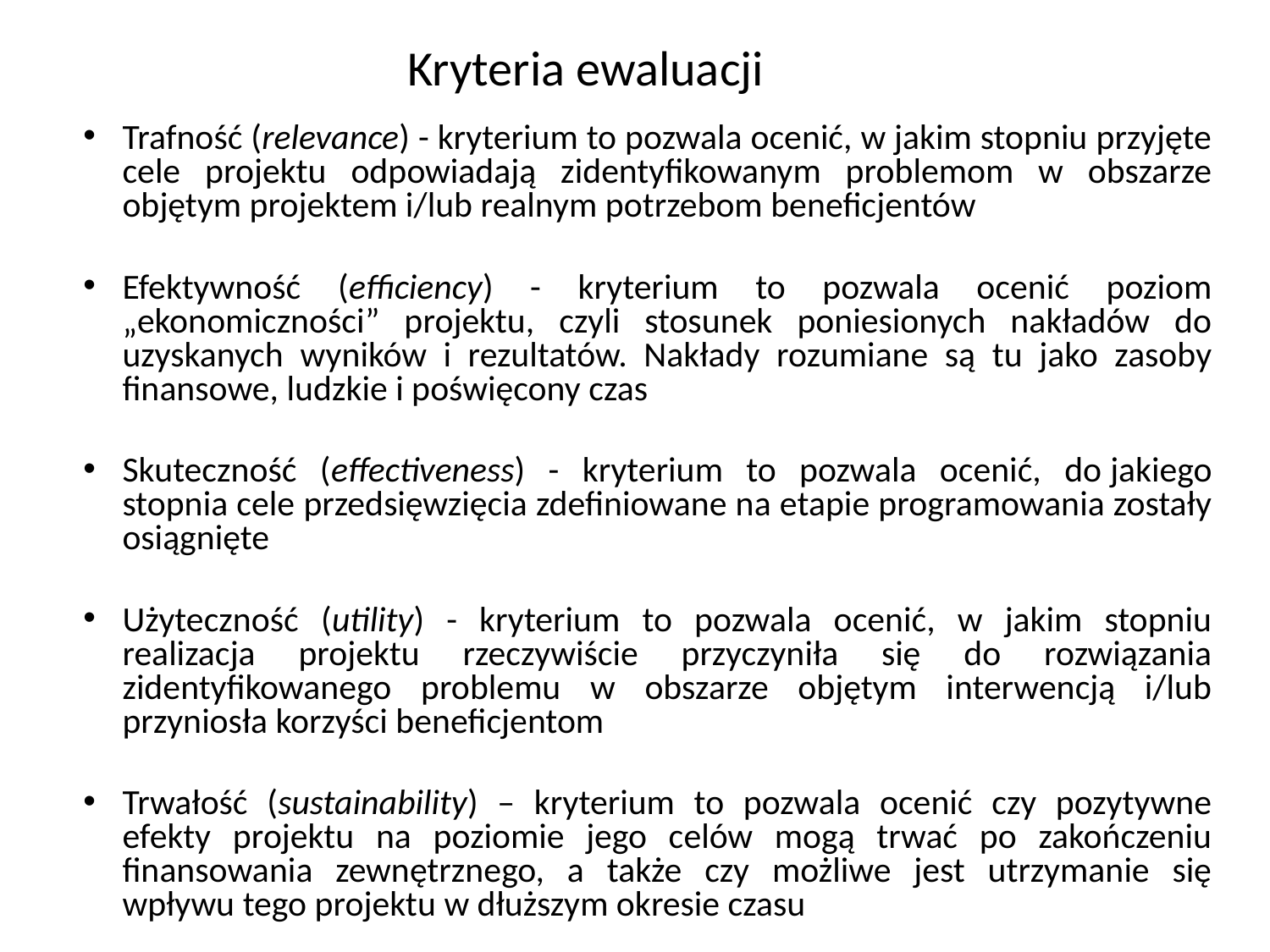

# Kryteria ewaluacji
Trafność (relevance) - kryterium to pozwala ocenić, w jakim stopniu przyjęte cele projektu odpowiadają zidentyfikowanym problemom w obszarze objętym projektem i/lub realnym potrzebom beneficjentów

Efektywność (efficiency) - kryterium to pozwala ocenić poziom „ekonomiczności” projektu, czyli stosunek poniesionych nakładów do uzyskanych wyników i rezultatów. Nakłady rozumiane są tu jako zasoby finansowe, ludzkie i poświęcony czas

Skuteczność (effectiveness) - kryterium to pozwala ocenić, do jakiego stopnia cele przedsięwzięcia zdefiniowane na etapie programowania zostały osiągnięte

Użyteczność (utility) - kryterium to pozwala ocenić, w jakim stopniu realizacja projektu rzeczywiście przyczyniła się do rozwiązania zidentyfikowanego problemu w obszarze objętym interwencją i/lub przyniosła korzyści beneficjentom

Trwałość (sustainability) – kryterium to pozwala ocenić czy pozytywne efekty projektu na poziomie jego celów mogą trwać po zakończeniu finansowania zewnętrznego, a także czy możliwe jest utrzymanie się wpływu tego projektu w dłuższym okresie czasu